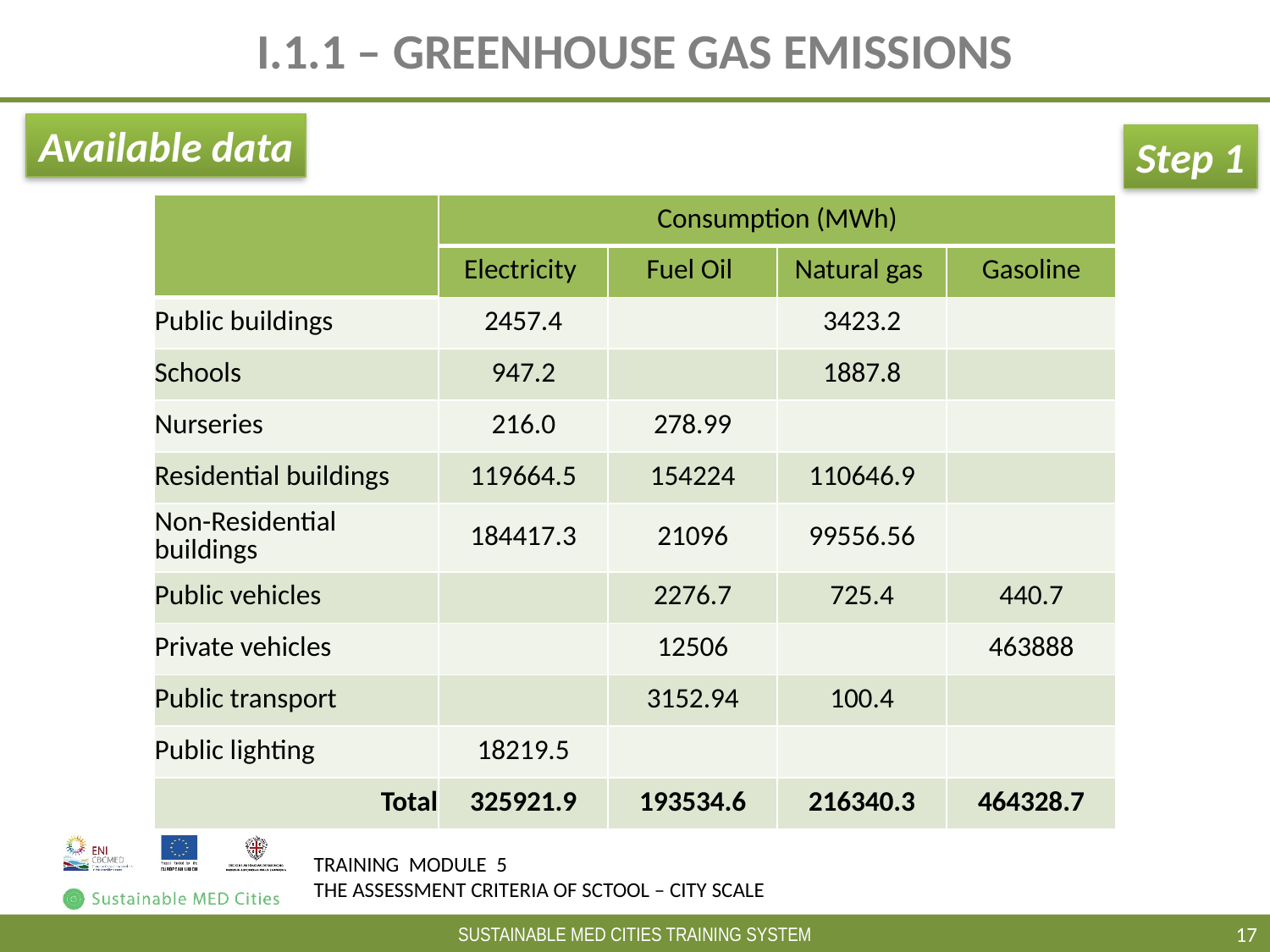

# I.1.1 – GREENHOUSE GAS EMISSIONS
Available data
Step 1
|  | Consumption (MWh) |  |  |  |
| --- | --- | --- | --- | --- |
|  | Electricity | Fuel Oil | Natural gas | Gasoline |
| Public buildings | 2457.4 |  | 3423.2 |  |
| Schools | 947.2 |  | 1887.8 |  |
| Nurseries | 216.0 | 278.99 |  |  |
| Residential buildings | 119664.5 | 154224 | 110646.9 |  |
| Non-Residential buildings | 184417.3 | 21096 | 99556.56 |  |
| Public vehicles |  | 2276.7 | 725.4 | 440.7 |
| Private vehicles |  | 12506 |  | 463888 |
| Public transport |  | 3152.94 | 100.4 |  |
| Public lighting | 18219.5 |  |  |  |
| Total | 325921.9 | 193534.6 | 216340.3 | 464328.7 |
17